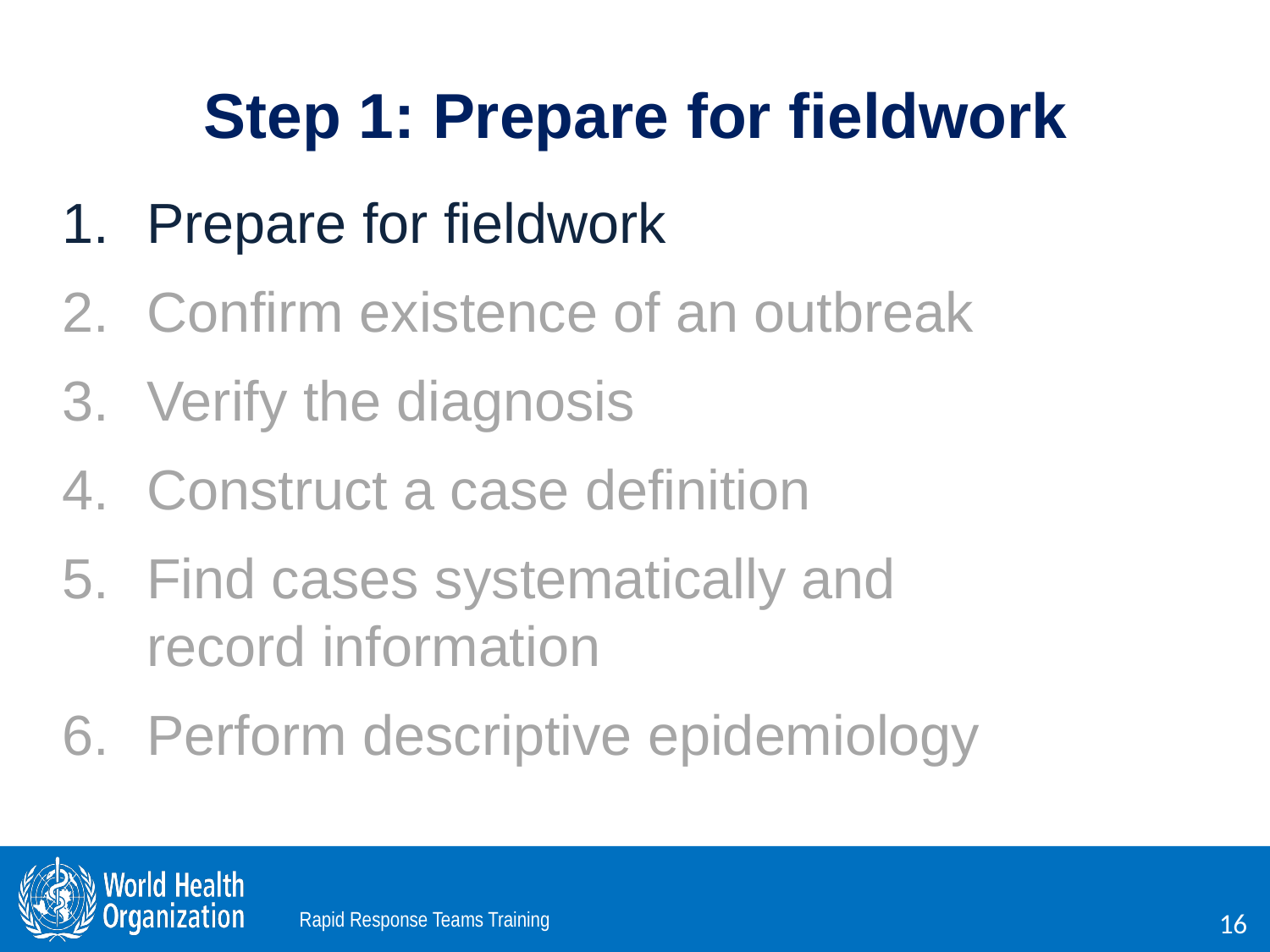

Step 1: Prepare for fieldwork
Prepare for fieldwork
Confirm existence of an outbreak
Verify the diagnosis
Construct a case definition
Find cases systematically and record information
Perform descriptive epidemiology